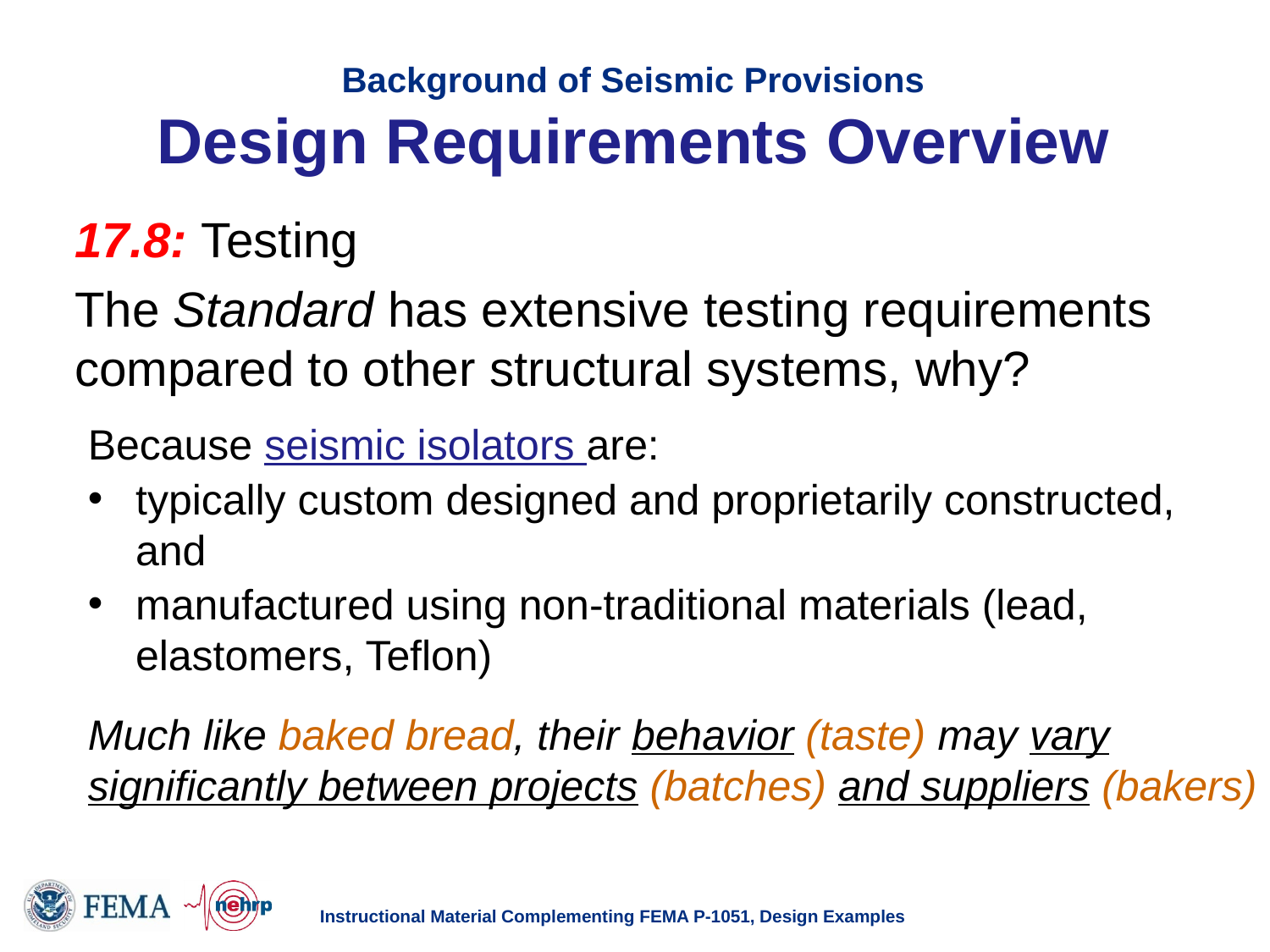

# Background of Seismic Provisions Design Requirements Overview
17.8: Testing
The Standard has extensive testing requirements compared to other structural systems, why?

Because seismic isolators are:
typically custom designed and proprietarily constructed, and
manufactured using non-traditional materials (lead, elastomers, Teflon)

Much like baked bread, their behavior (taste) may vary significantly between projects (batches) and suppliers (bakers)

Instructional Material Complementing FEMA P-1051, Design Examples